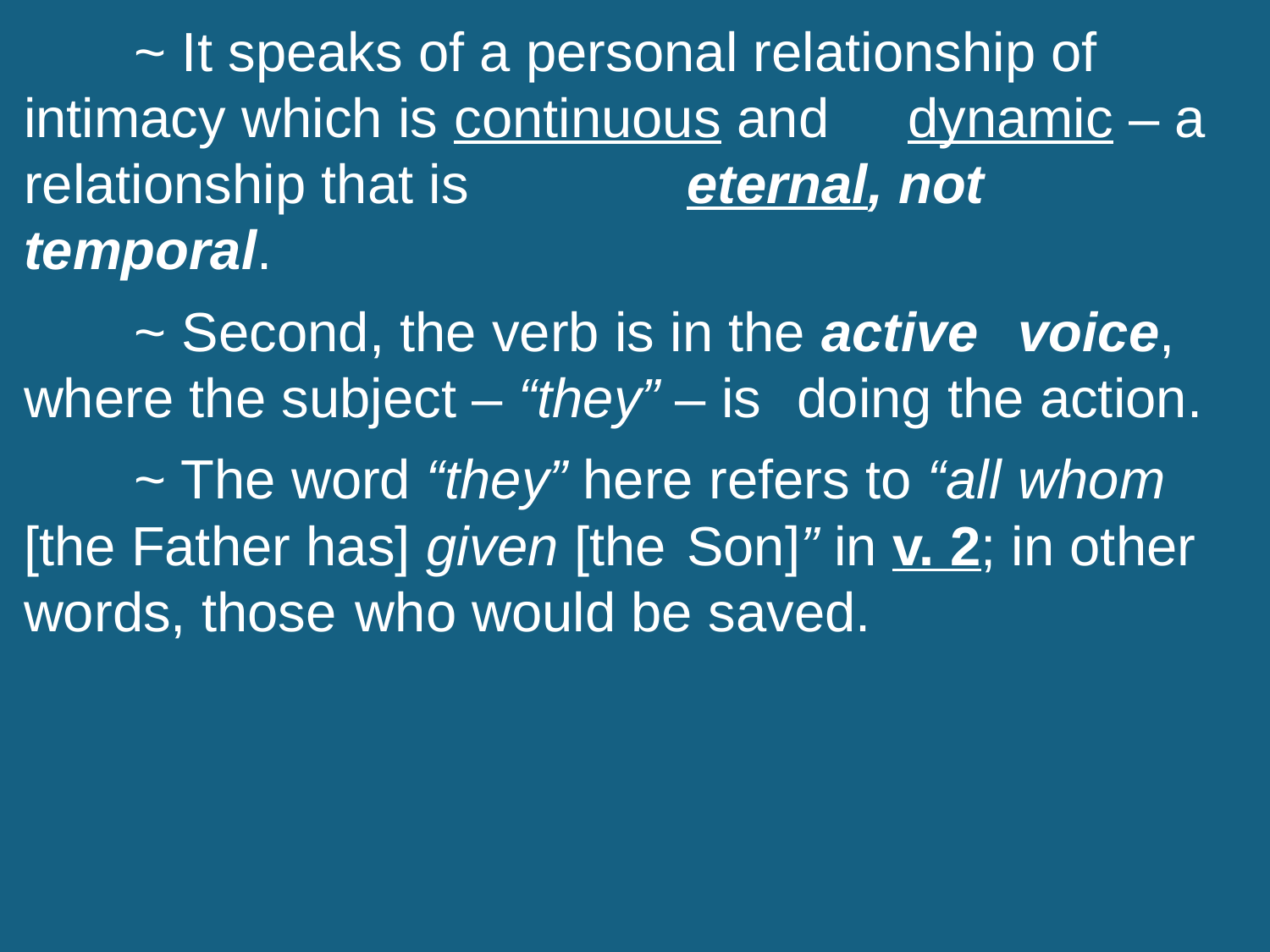

~ It speaks of a personal relationship of 					intimacy which is continuous and 						dynamic – a relationship that is 						eternal, not temporal.
		~ Second, the verb is in the active 						voice, where the subject – “they” – is 					doing the action.
		~ The word “they” here refers to “all 						whom [the Father has] given [the 						Son]” in v. 2; in other words, those 						who would be saved.